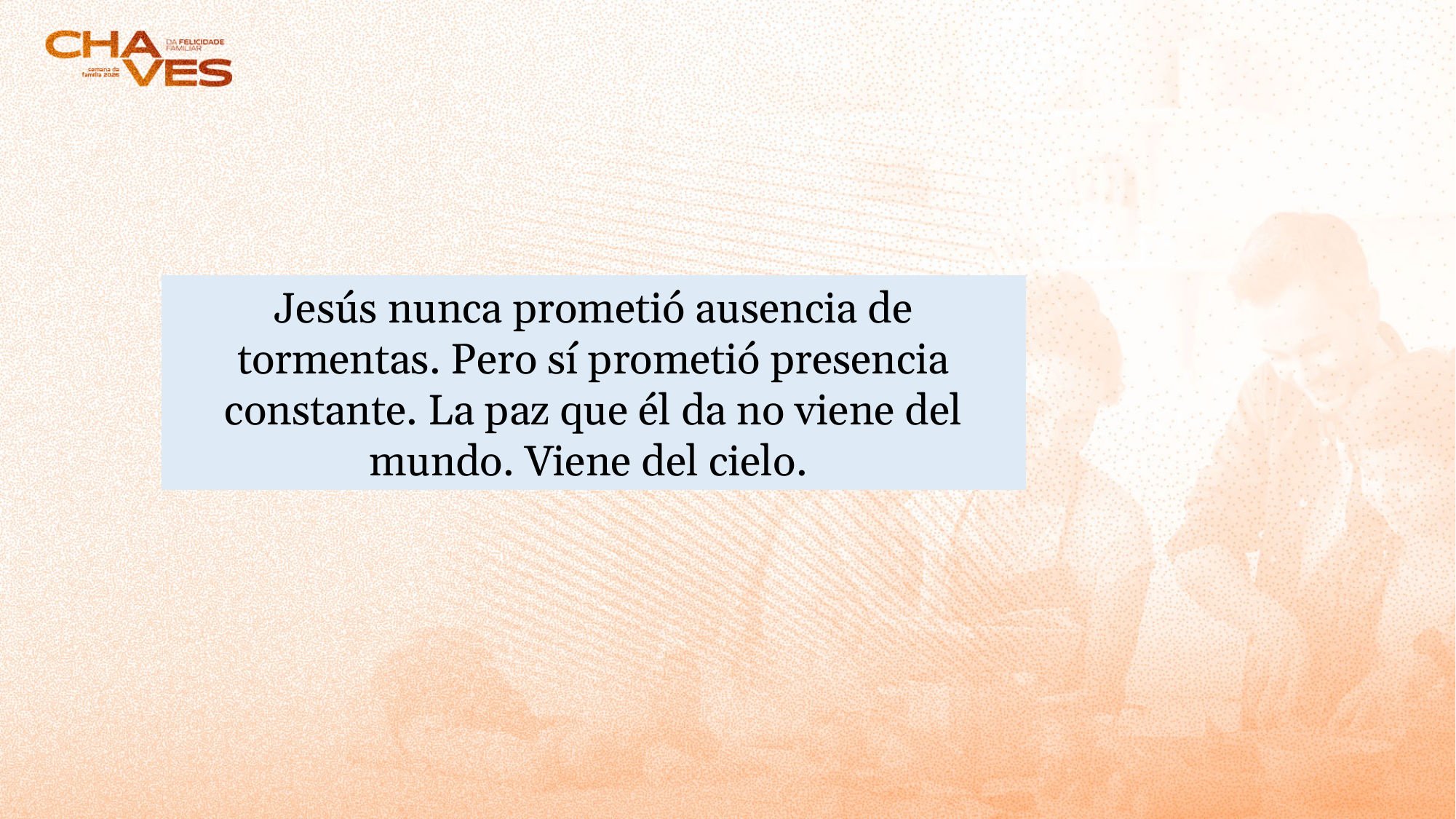

Jesús nunca prometió ausencia de tormentas. Pero sí prometió presencia constante. La paz que él da no viene del mundo. Viene del cielo.